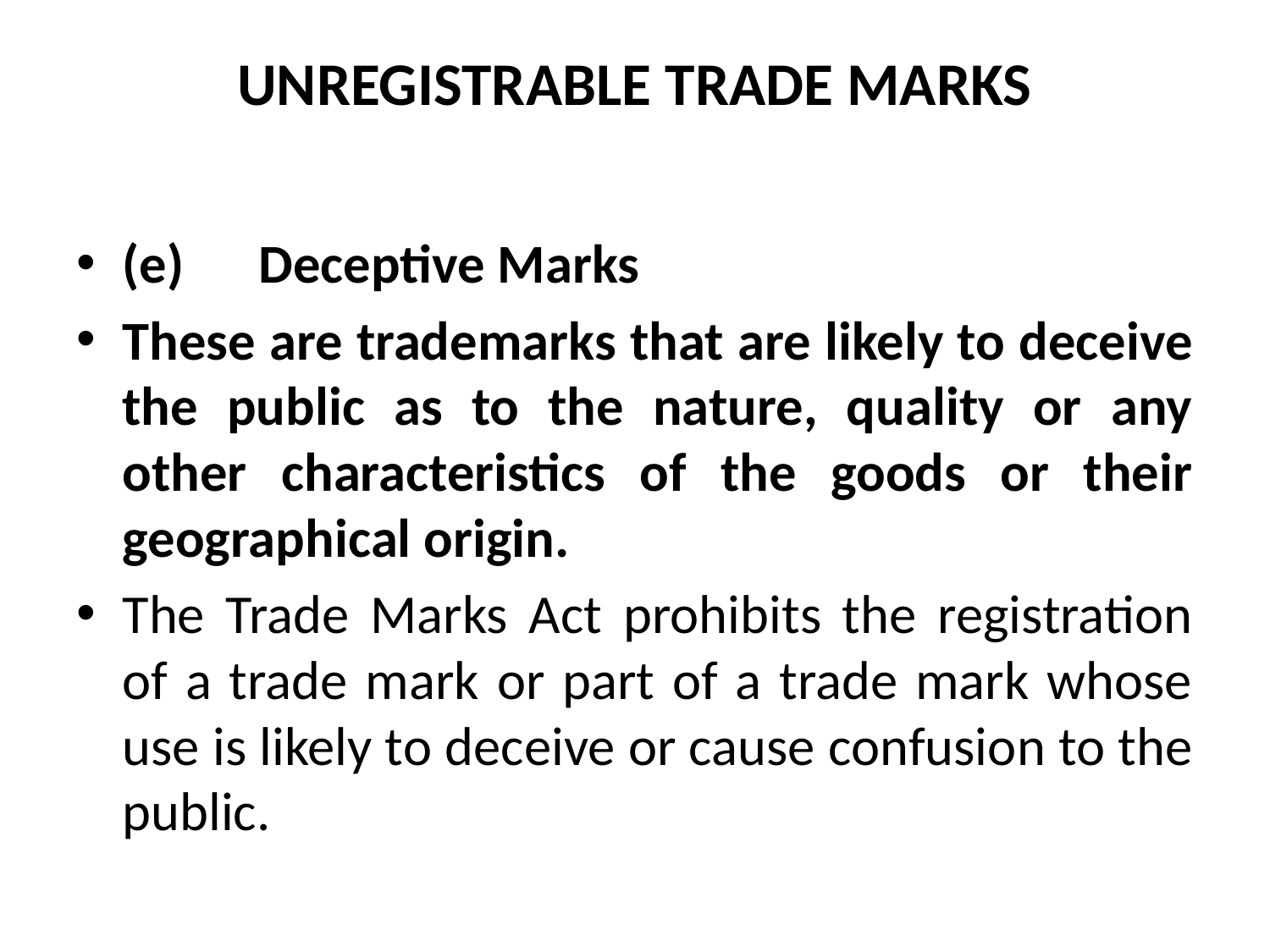

# UNREGISTRABLE TRADE MARKS
(e)      Deceptive Marks
These are trademarks that are likely to deceive the public as to the nature, quality or any other characteristics of the goods or their geographical origin.
The Trade Marks Act prohibits the registration of a trade mark or part of a trade mark whose use is likely to deceive or cause confusion to the public.